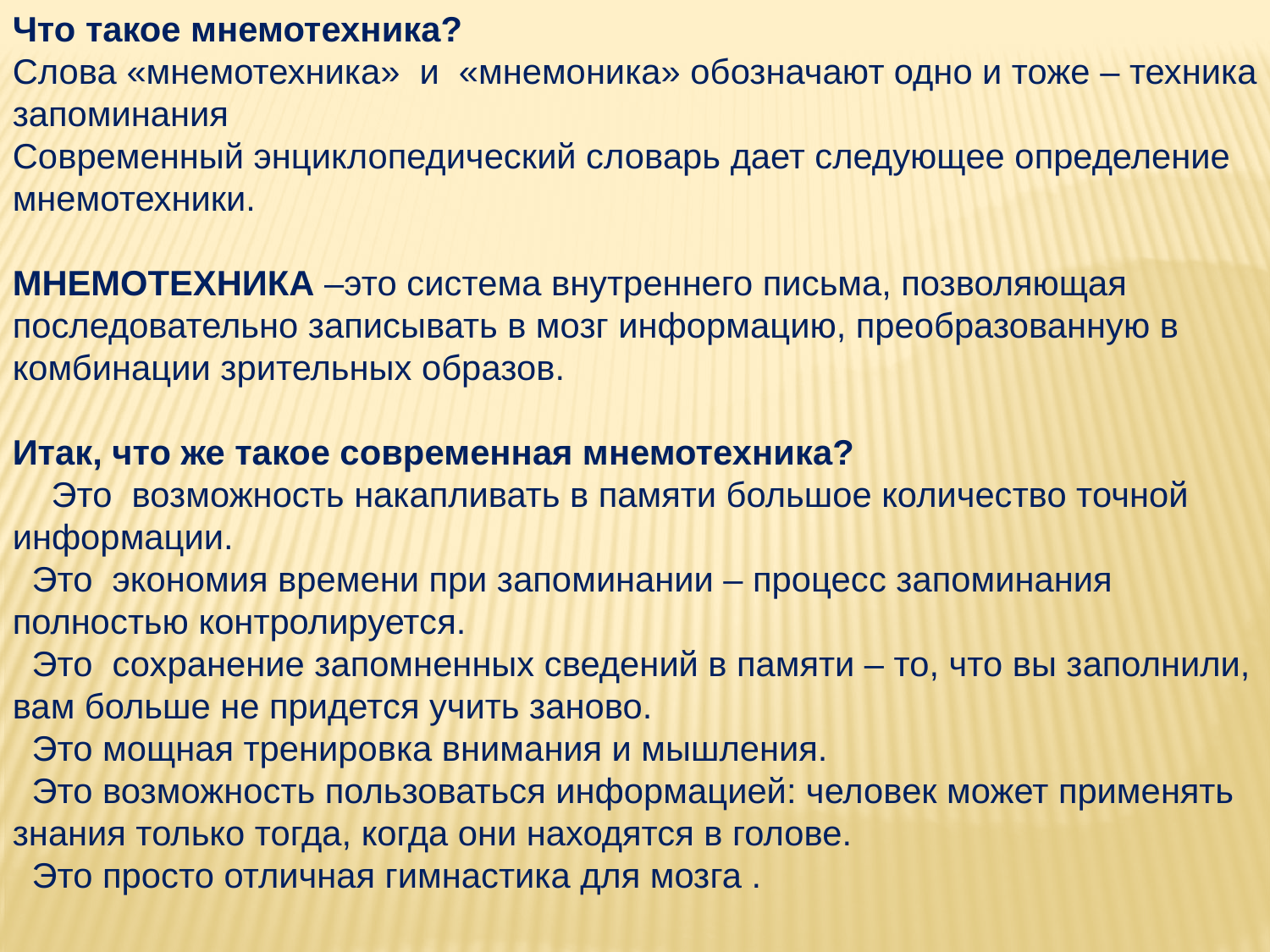

Что такое мнемотехника?
Слова «мнемотехника»  и  «мнемоника» обозначают одно и тоже – техника запоминания
Современный энциклопедический словарь дает следующее определение мнемотехники.

МНЕМОТЕХНИКА –это система внутреннего письма, позволяющая последовательно записывать в мозг информацию, преобразованную в комбинации зрительных образов.

Итак, что же такое современная мнемотехника?
    Это  возможность накапливать в памяти большое количество точной информации.
  Это  экономия времени при запоминании – процесс запоминания полностью контролируется.
  Это  сохранение запомненных сведений в памяти – то, что вы заполнили, вам больше не придется учить заново.
  Это мощная тренировка внимания и мышления.
  Это возможность пользоваться информацией: человек может применять знания только тогда, когда они находятся в голове.
  Это просто отличная гимнастика для мозга .